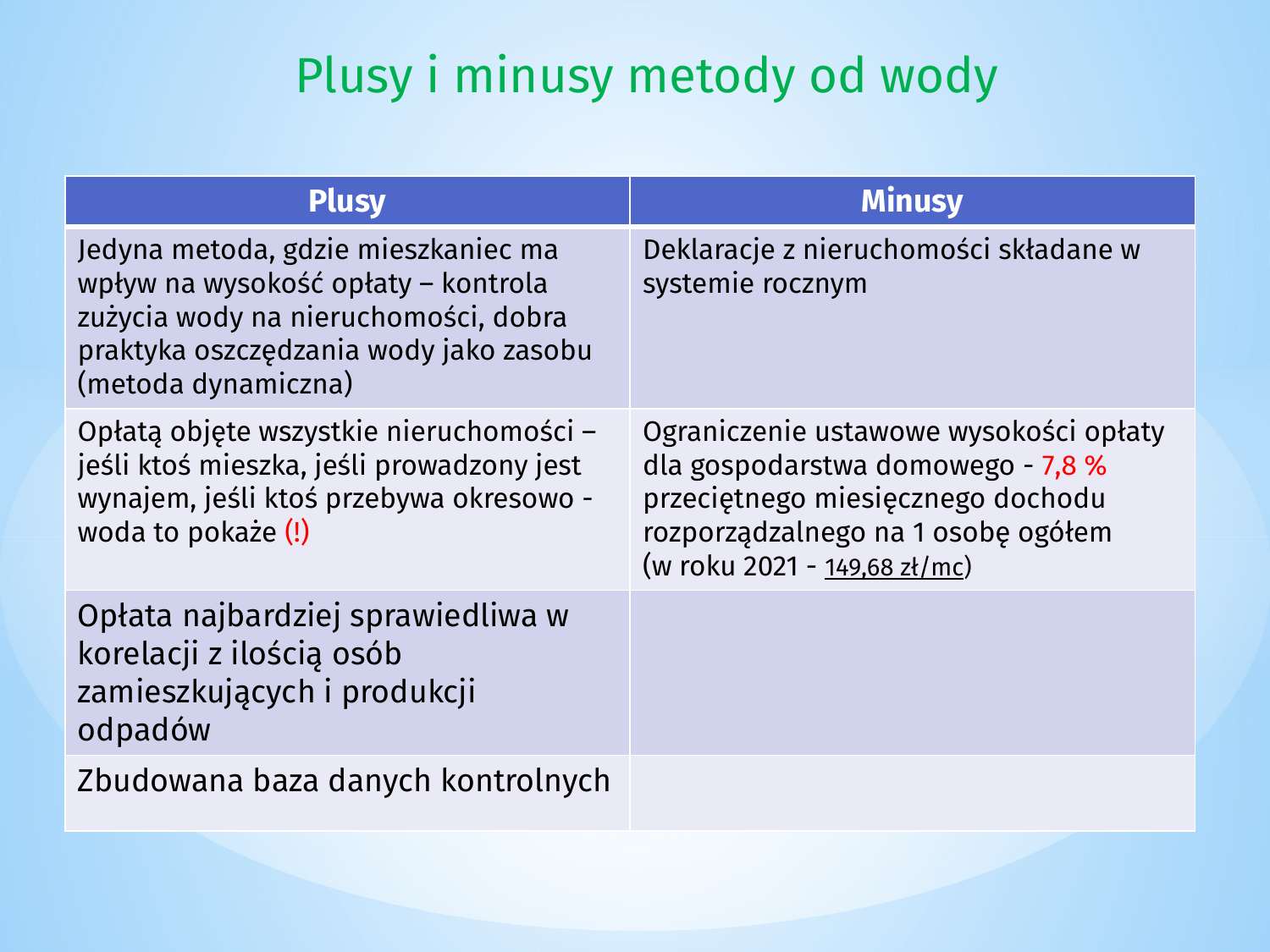

Plusy i minusy metody od wody
| Plusy | Minusy |
| --- | --- |
| Jedyna metoda, gdzie mieszkaniec ma wpływ na wysokość opłaty – kontrola zużycia wody na nieruchomości, dobra praktyka oszczędzania wody jako zasobu (metoda dynamiczna) | Deklaracje z nieruchomości składane w systemie rocznym |
| Opłatą objęte wszystkie nieruchomości – jeśli ktoś mieszka, jeśli prowadzony jest wynajem, jeśli ktoś przebywa okresowo - woda to pokaże (!) | Ograniczenie ustawowe wysokości opłaty dla gospodarstwa domowego - 7,8 % przeciętnego miesięcznego dochodu rozporządzalnego na 1 osobę ogółem (w roku 2021 - 149,68 zł/mc) |
| Opłata najbardziej sprawiedliwa w korelacji z ilością osób zamieszkujących i produkcji odpadów |  |
| Zbudowana baza danych kontrolnych |  |